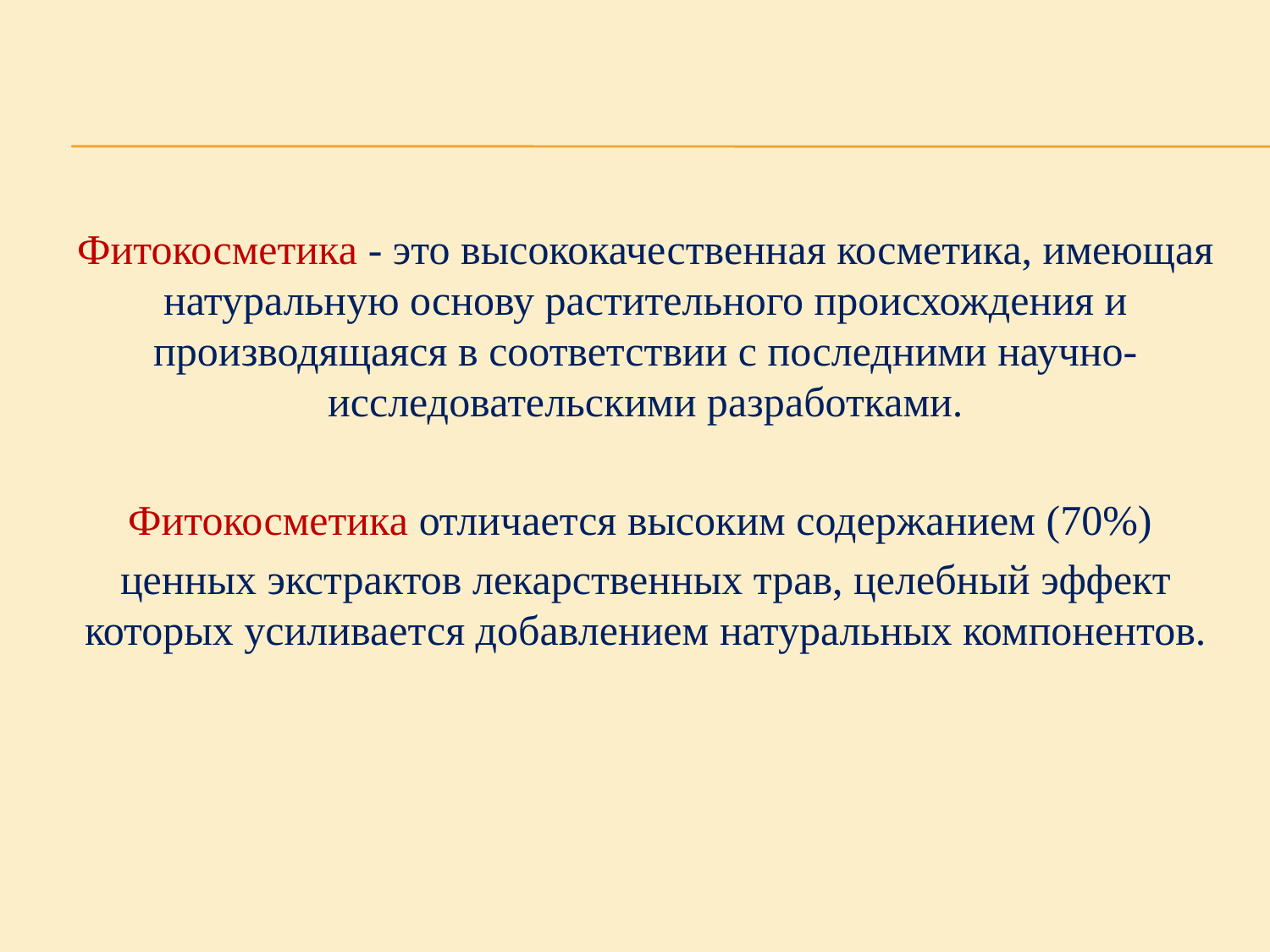

Фитокосметика - это высококачественная косметика, имеющая натуральную основу растительного происхождения и производящаяся в соответствии с последними научно-исследовательскими разработками.

Фитокосметика отличается высоким содержанием (70%)
ценных экстрактов лекарственных трав, целебный эффект которых усиливается добавлением натуральных компонентов.